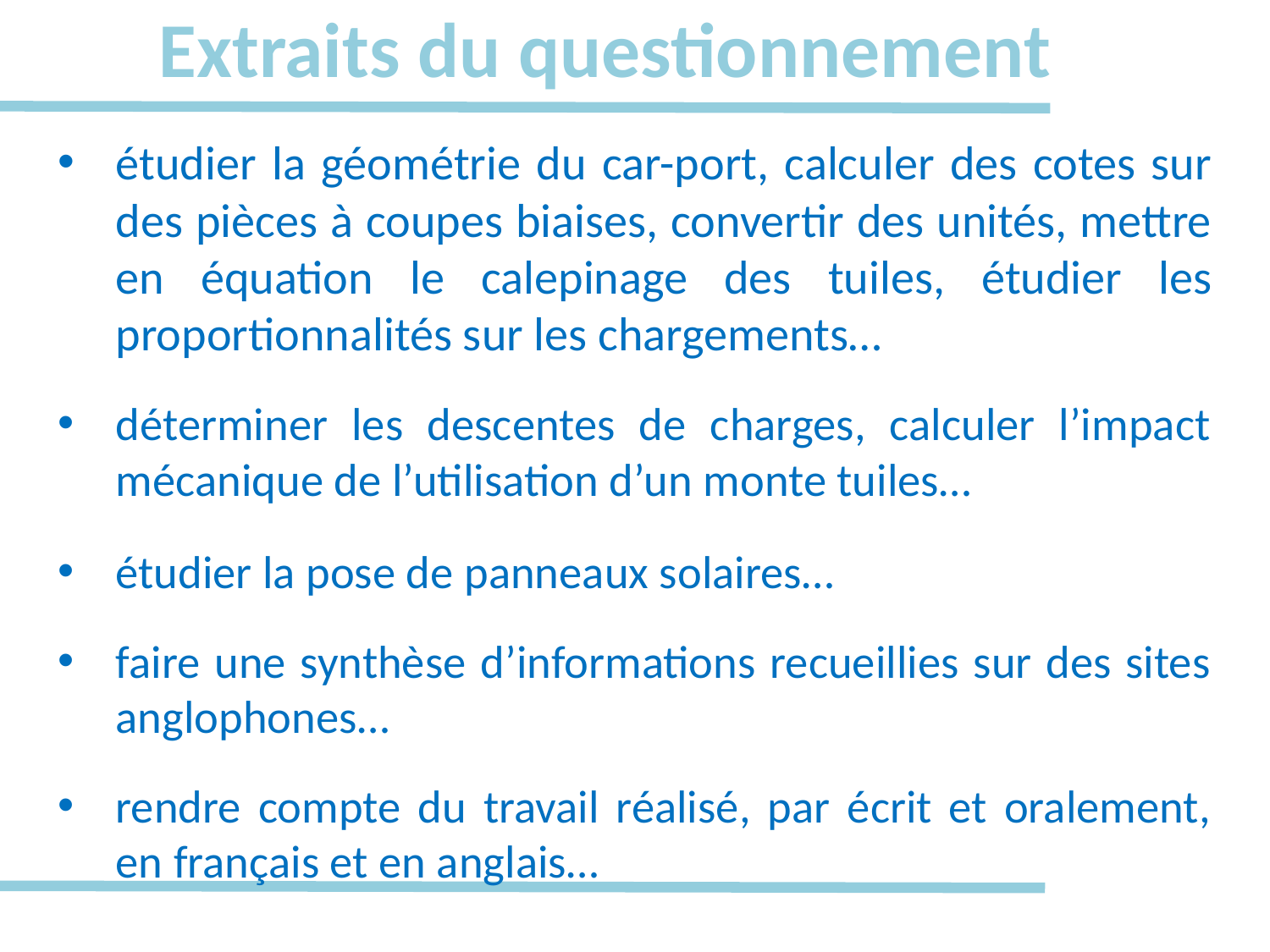

# Extraits du questionnement
étudier la géométrie du car-port, calculer des cotes sur des pièces à coupes biaises, convertir des unités, mettre en équation le calepinage des tuiles, étudier les proportionnalités sur les chargements…

déterminer les descentes de charges, calculer l’impact mécanique de l’utilisation d’un monte tuiles…

étudier la pose de panneaux solaires…

faire une synthèse d’informations recueillies sur des sites anglophones…

rendre compte du travail réalisé, par écrit et oralement, en français et en anglais…